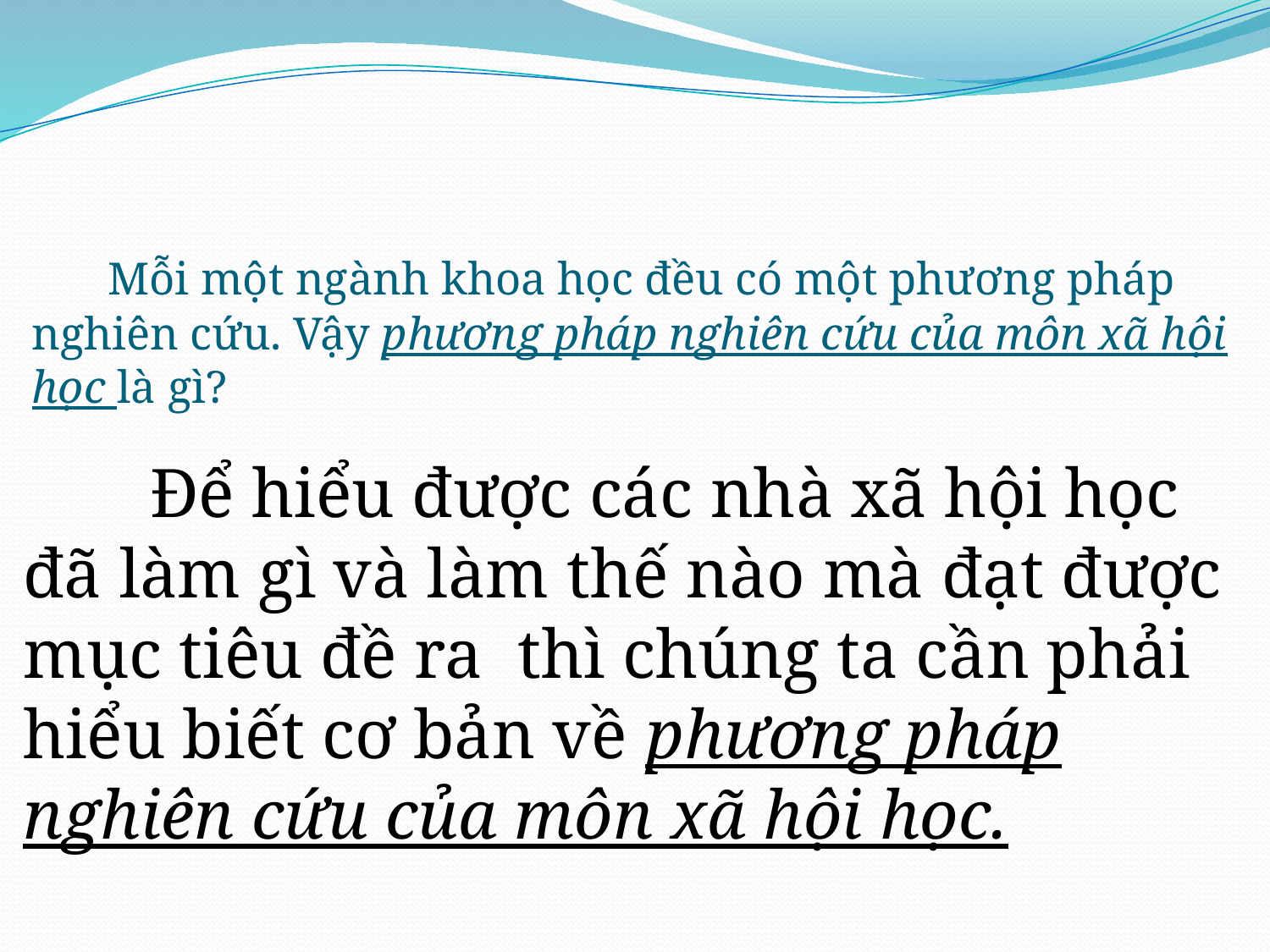

# Mỗi một ngành khoa học đều có một phương pháp nghiên cứu. Vậy phương pháp nghiên cứu của môn xã hội học là gì?
	Để hiểu được các nhà xã hội học đã làm gì và làm thế nào mà đạt được mục tiêu đề ra  thì chúng ta cần phải hiểu biết cơ bản về phương pháp nghiên cứu của môn xã hội học.